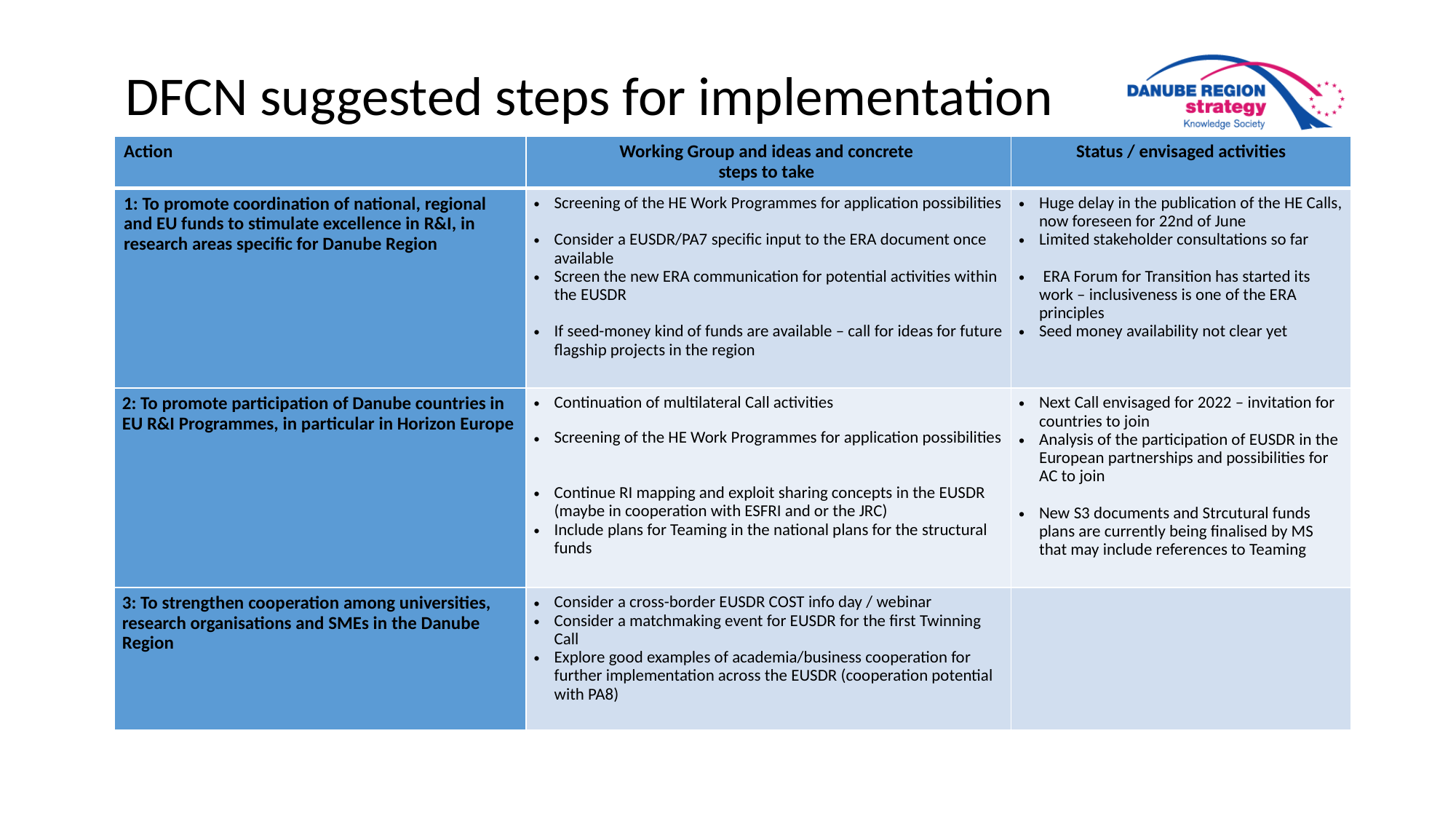

# DFCN suggested steps for implementation
| Action | Working Group and ideas and concrete steps to take | Status / envisaged activities |
| --- | --- | --- |
| 1: To promote coordination of national, regional and EU funds to stimulate excellence in R&I, in research areas specific for Danube Region | Screening of the HE Work Programmes for application possibilities Consider a EUSDR/PA7 specific input to the ERA document once available Screen the new ERA communication for potential activities within the EUSDR If seed-money kind of funds are available – call for ideas for future flagship projects in the region | Huge delay in the publication of the HE Calls, now foreseen for 22nd of June Limited stakeholder consultations so far ERA Forum for Transition has started its work – inclusiveness is one of the ERA principles Seed money availability not clear yet |
| 2: To promote participation of Danube countries in EU R&I Programmes, in particular in Horizon Europe | Continuation of multilateral Call activities Screening of the HE Work Programmes for application possibilities Continue RI mapping and exploit sharing concepts in the EUSDR (maybe in cooperation with ESFRI and or the JRC) Include plans for Teaming in the national plans for the structural funds | Next Call envisaged for 2022 – invitation for countries to join Analysis of the participation of EUSDR in the European partnerships and possibilities for AC to join New S3 documents and Strcutural funds plans are currently being finalised by MS that may include references to Teaming |
| 3: To strengthen cooperation among universities, research organisations and SMEs in the Danube Region | Consider a cross-border EUSDR COST info day / webinar Consider a matchmaking event for EUSDR for the first Twinning Call Explore good examples of academia/business cooperation for further implementation across the EUSDR (cooperation potential with PA8) |  |